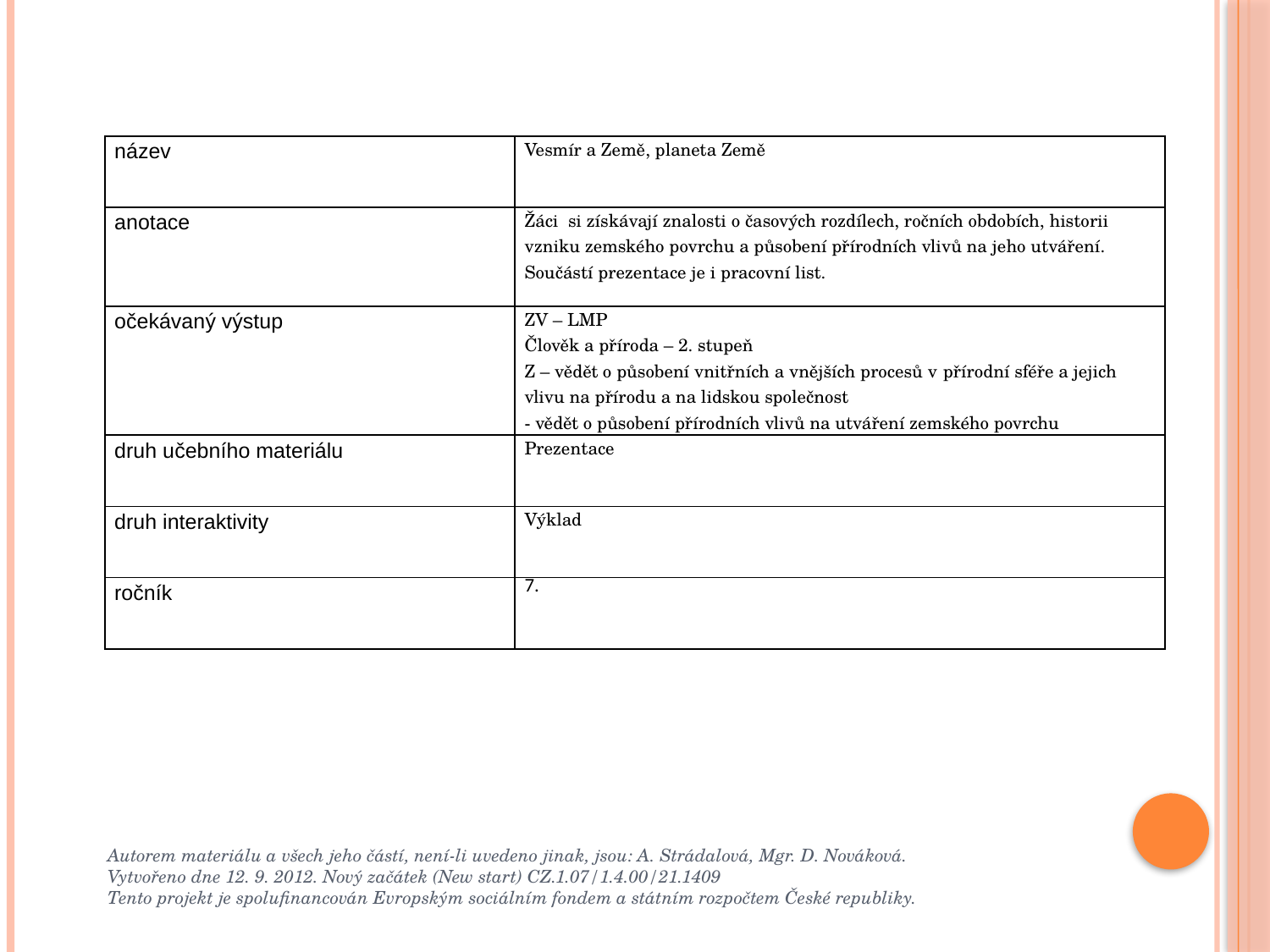

| název | Vesmír a Země, planeta Země |
| --- | --- |
| anotace | Žáci si získávají znalosti o časových rozdílech, ročních obdobích, historii vzniku zemského povrchu a působení přírodních vlivů na jeho utváření. Součástí prezentace je i pracovní list. |
| očekávaný výstup | ZV – LMP Člověk a příroda – 2. stupeň Z – vědět o působení vnitřních a vnějších procesů v přírodní sféře a jejich vlivu na přírodu a na lidskou společnost - vědět o působení přírodních vlivů na utváření zemského povrchu |
| druh učebního materiálu | Prezentace |
| druh interaktivity | Výklad |
| ročník | 7. |

Autorem materiálu a všech jeho částí, není-li uvedeno jinak, jsou: A. Strádalová, Mgr. D. Nováková.
Vytvořeno dne 12. 9. 2012. Nový začátek (New start) CZ.1.07/1.4.00/21.1409
Tento projekt je spolufinancován Evropským sociálním fondem a státním rozpočtem České republiky.